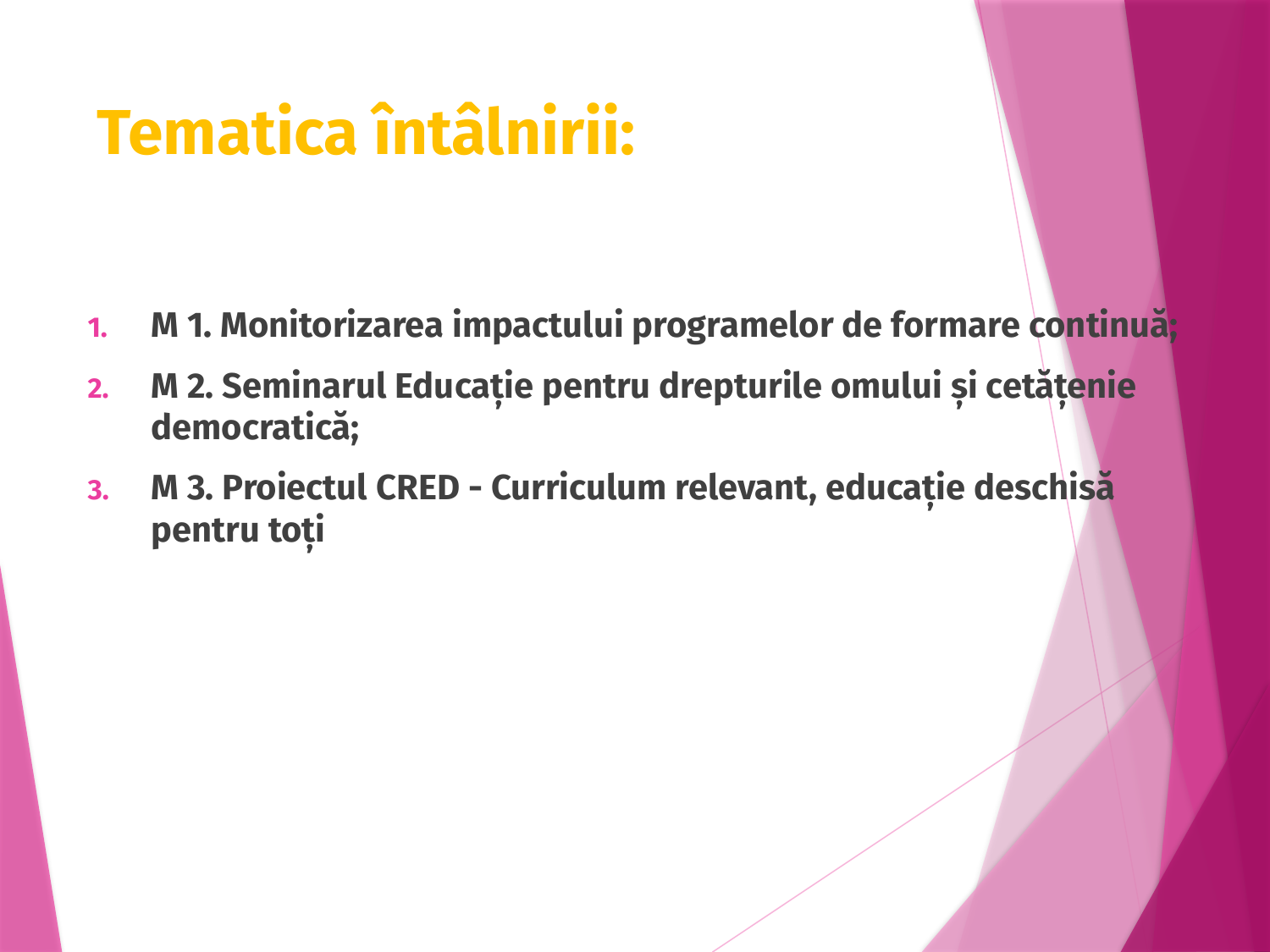

# Tematica întâlnirii:

M 1. Monitorizarea impactului programelor de formare continuă;
M 2. Seminarul Educație pentru drepturile omului și cetățenie democratică;
M 3. Proiectul CRED - Curriculum relevant, educație deschisă pentru toți